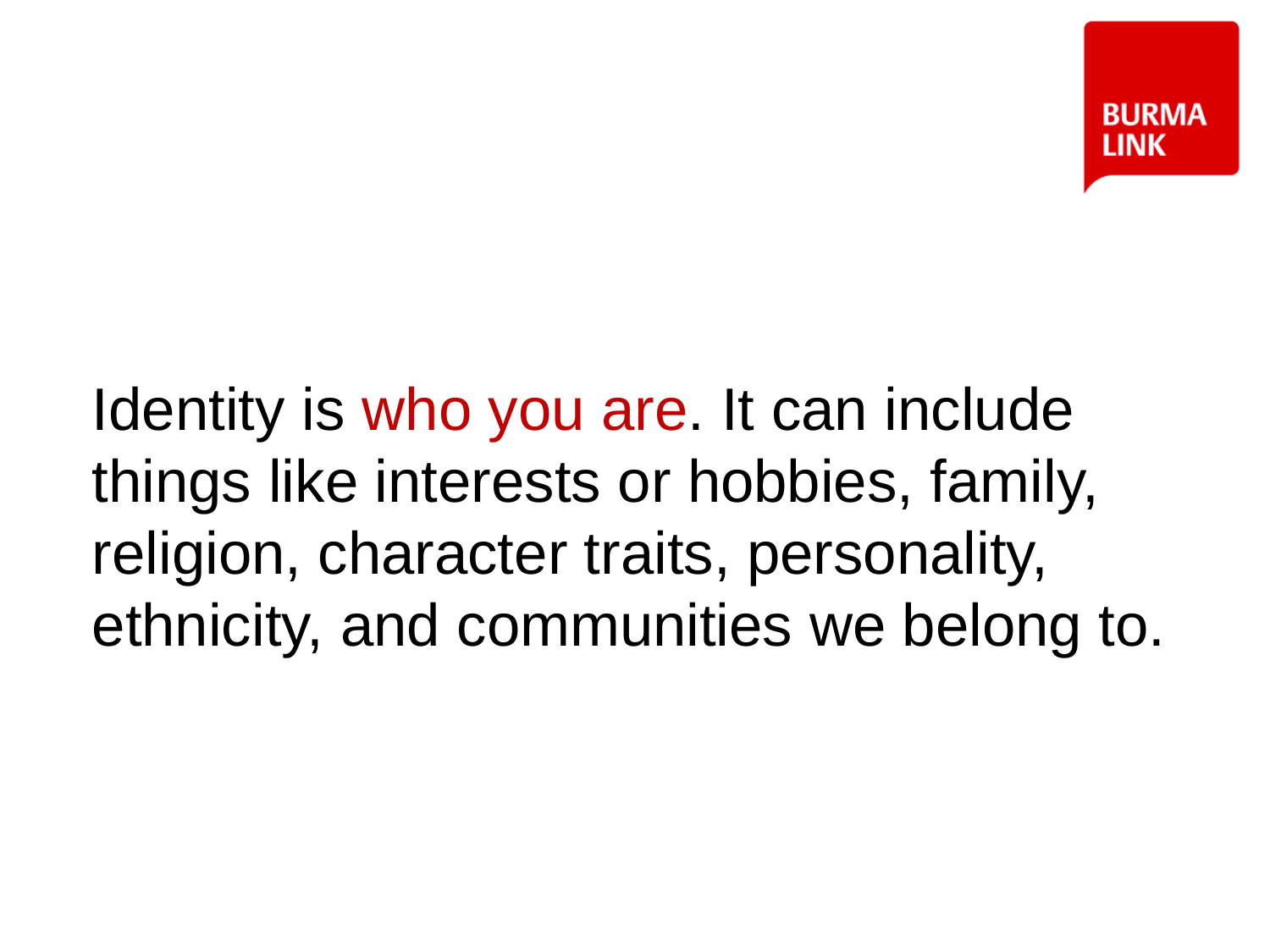

31
# Identity is who you are. It can include things like interests or hobbies, family, religion, character traits, personality, ethnicity, and communities we belong to.